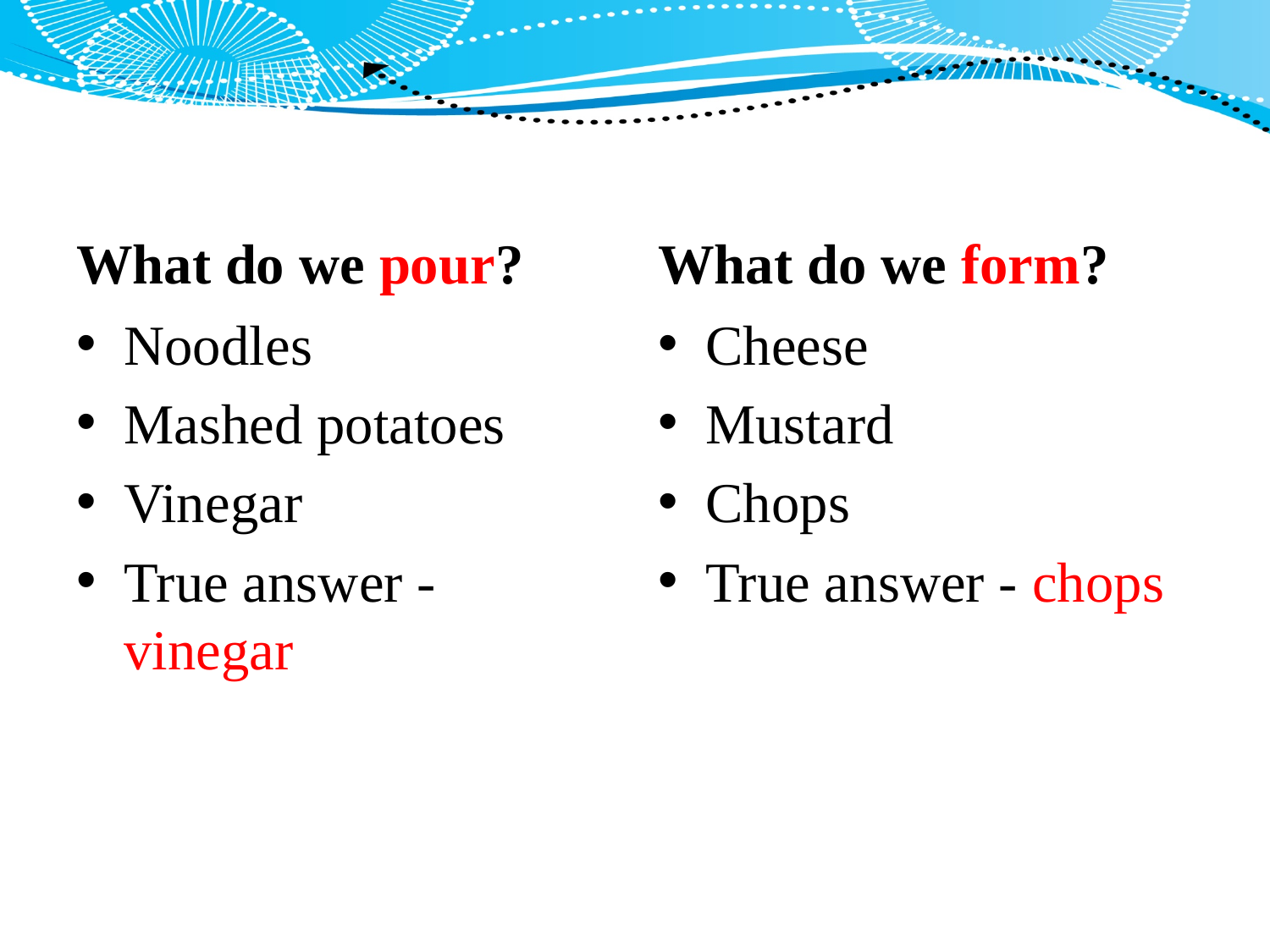

#
What do we pour?
What do we form?
Noodles
Mashed potatoes
Vinegar
True answer - vinegar
Cheese
Mustard
Chops
True answer - chops